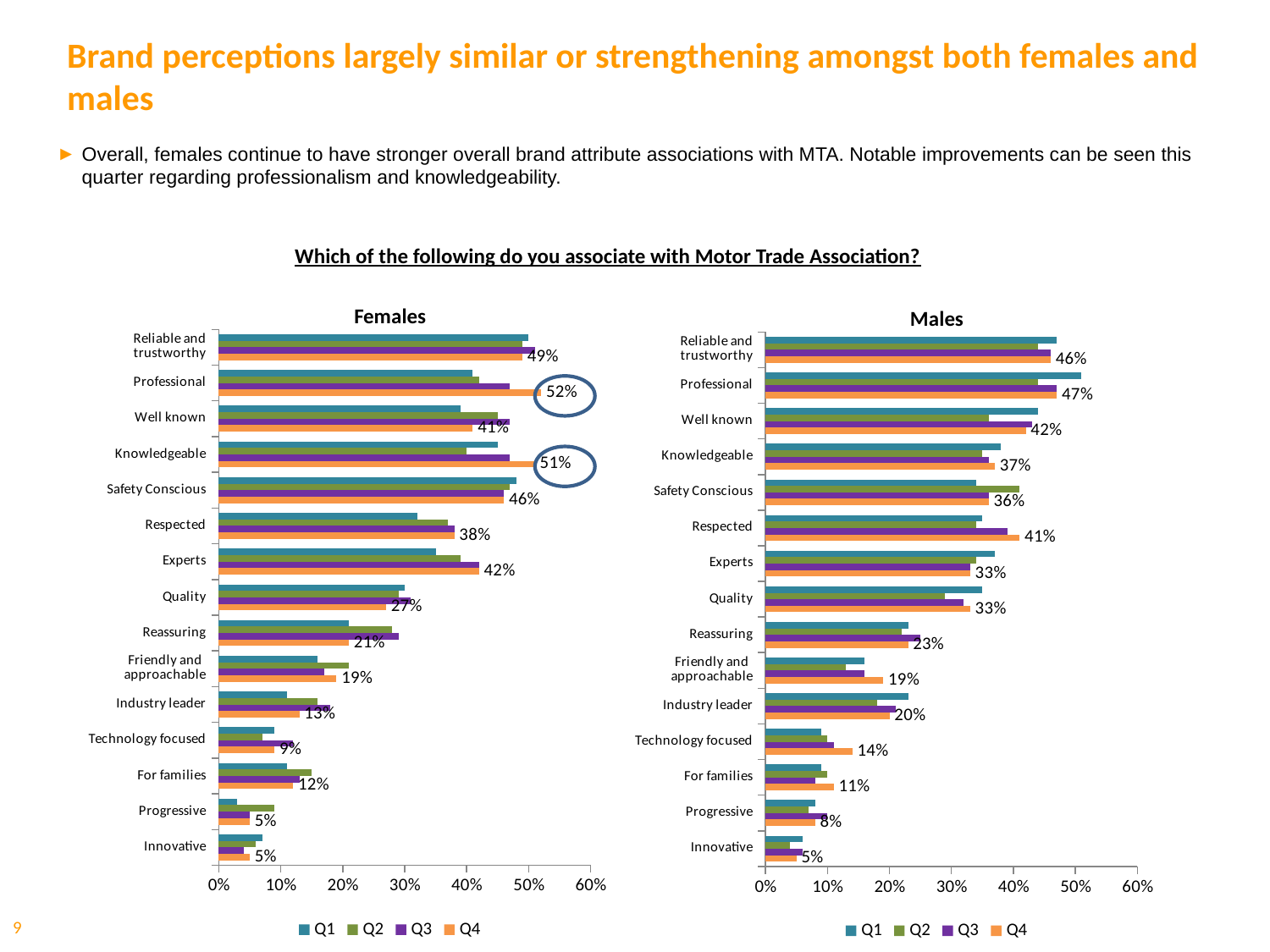

# Brand perceptions largely similar or strengthening amongst both females and males
Overall, females continue to have stronger overall brand attribute associations with MTA. Notable improvements can be seen this quarter regarding professionalism and knowledgeability.
Which of the following do you associate with Motor Trade Association?

### Chart: Females

| Category | Q4 | Q3 | Q2 | Q1 |
|---|---|---|---|---|
| Innovative | 0.05 | 0.04 | 0.06 | 0.07 |
| Progressive | 0.05 | 0.05 | 0.09 | 0.03 |
| For families | 0.12 | 0.13 | 0.15 | 0.11 |
| Technology focused | 0.09 | 0.12 | 0.07 | 0.09 |
| Industry leader | 0.13 | 0.18 | 0.16 | 0.11 |
| Friendly and approachable | 0.19 | 0.17 | 0.21 | 0.16 |
| Reassuring | 0.21 | 0.29 | 0.28 | 0.21 |
| Quality | 0.27 | 0.31 | 0.29 | 0.3 |
| Experts | 0.42 | 0.42 | 0.39 | 0.35 |
| Respected | 0.38 | 0.38 | 0.37 | 0.32 |
| Safety Conscious | 0.46 | 0.46 | 0.47 | 0.48 |
| Knowledgeable | 0.51 | 0.47 | 0.4 | 0.45 |
| Well known | 0.41 | 0.47 | 0.45 | 0.39 |
| Professional | 0.52 | 0.47 | 0.42 | 0.41 |
| Reliable and trustworthy | 0.49 | 0.51 | 0.49 | 0.5 |

### Chart: Males

| Category | Q4 | Q3 | Q2 | Q1 |
|---|---|---|---|---|
| Innovative | 0.05 | 0.06 | 0.04 | 0.06 |
| Progressive | 0.08 | 0.1 | 0.07 | 0.08 |
| For families | 0.11 | 0.08 | 0.1 | 0.09 |
| Technology focused | 0.14 | 0.11 | 0.1 | 0.09 |
| Industry leader | 0.2 | 0.21 | 0.18 | 0.23 |
| Friendly and approachable | 0.19 | 0.16 | 0.13 | 0.16 |
| Reassuring | 0.23 | 0.25 | 0.22 | 0.23 |
| Quality | 0.33 | 0.32 | 0.29 | 0.35 |
| Experts | 0.33 | 0.33 | 0.34 | 0.37 |
| Respected | 0.41 | 0.39 | 0.34 | 0.35 |
| Safety Conscious | 0.36 | 0.36 | 0.41 | 0.34 |
| Knowledgeable | 0.37 | 0.36 | 0.35 | 0.38 |
| Well known | 0.42 | 0.43 | 0.36 | 0.44 |
| Professional | 0.47 | 0.47 | 0.44 | 0.51 |
| Reliable and trustworthy | 0.46 | 0.46 | 0.44 | 0.47 |

9